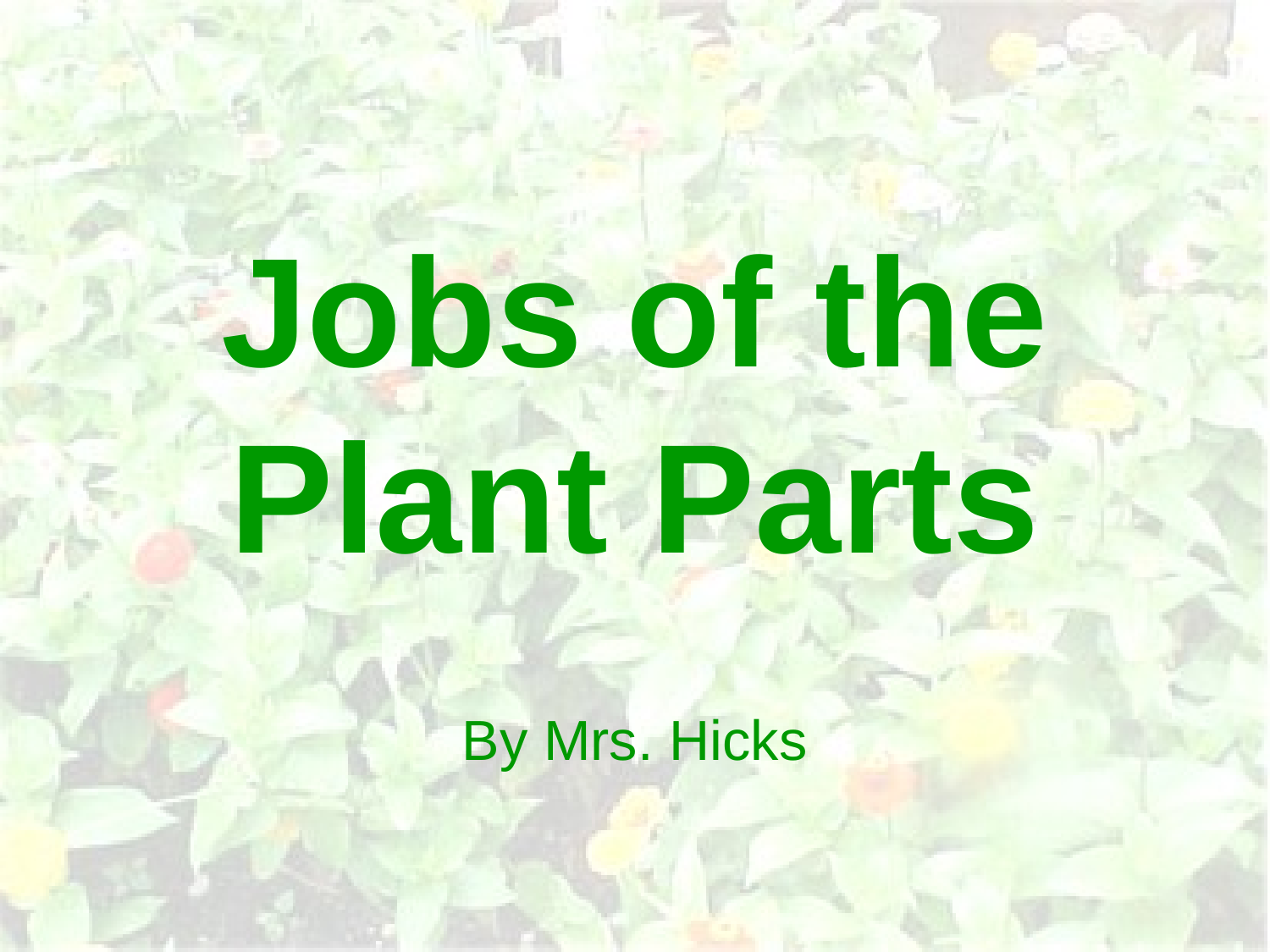

# Jobs of the Plant Parts

By Mrs. Hicks